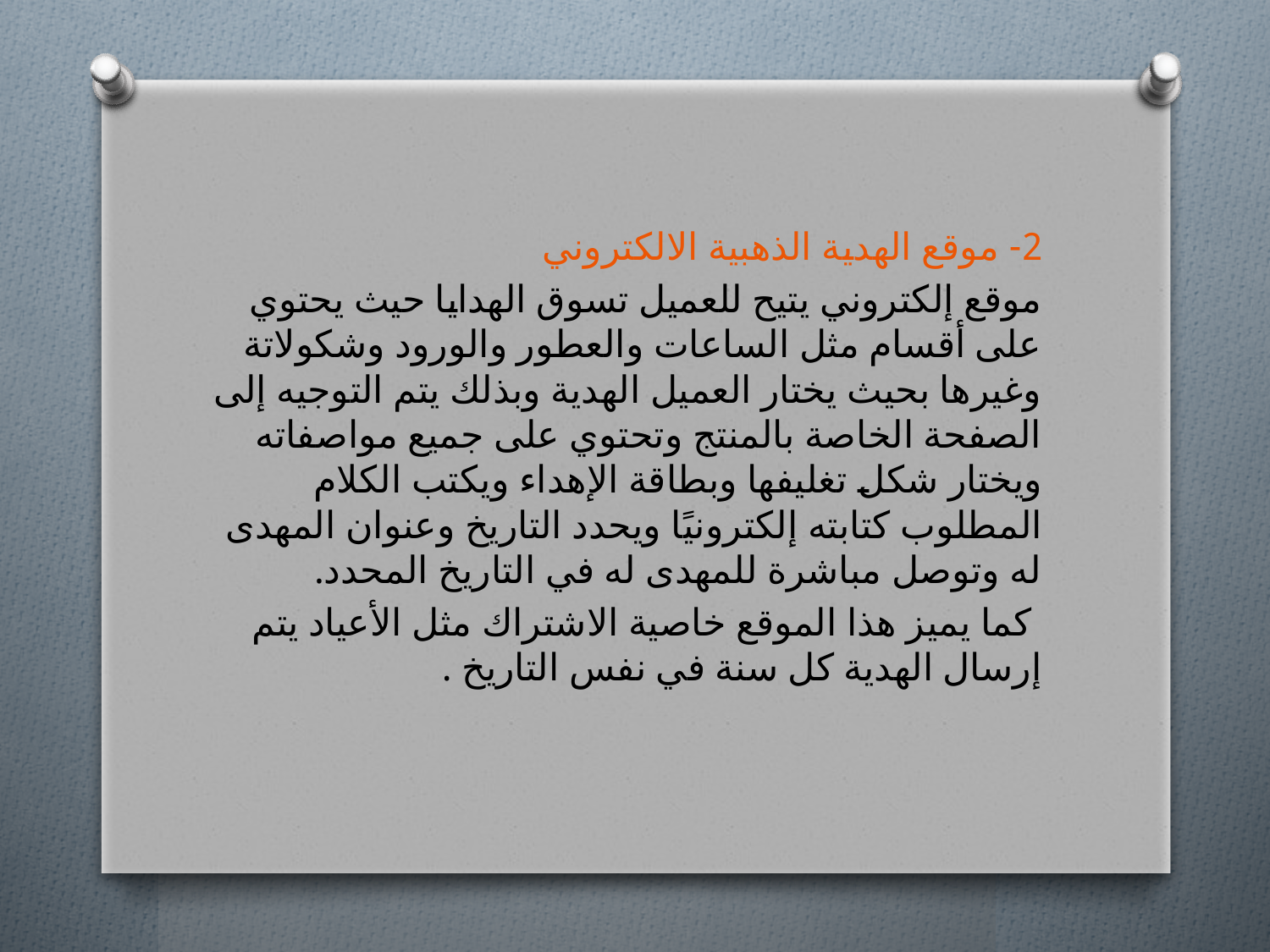

2- موقع الهدية الذهبية الالكتروني
موقع إلكتروني يتيح للعميل تسوق الهدايا حيث يحتوي على أقسام مثل الساعات والعطور والورود وشكولاتة وغيرها بحيث يختار العميل الهدية وبذلك يتم التوجيه إلى الصفحة الخاصة بالمنتج وتحتوي على جميع مواصفاته ويختار شكل تغليفها وبطاقة الإهداء ويكتب الكلام المطلوب كتابته إلكترونيًا ويحدد التاريخ وعنوان المهدى له وتوصل مباشرة للمهدى له في التاريخ المحدد.
 كما يميز هذا الموقع خاصية الاشتراك مثل الأعياد يتم إرسال الهدية كل سنة في نفس التاريخ .